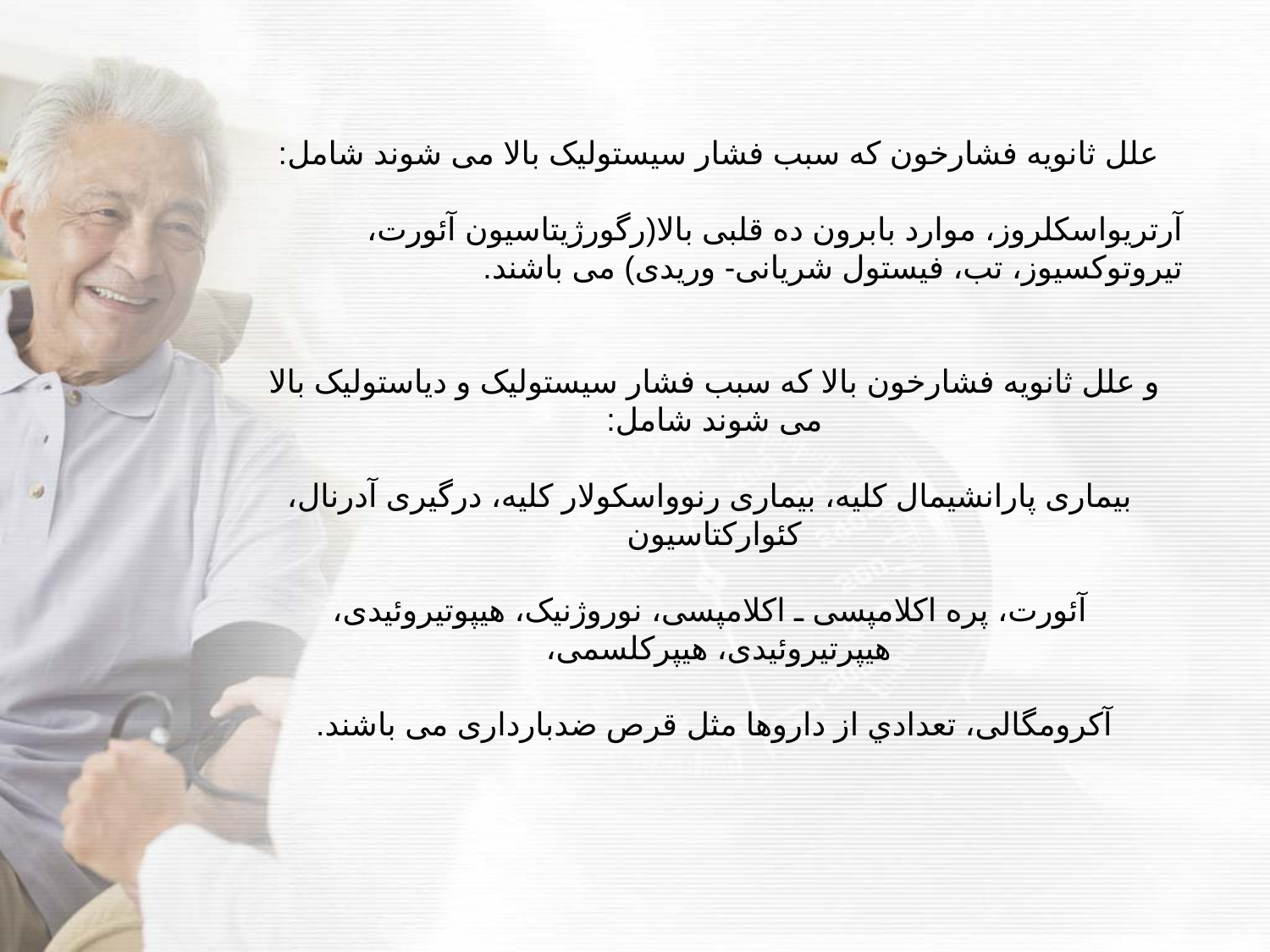

علل ثانویه فشارخون که سبب فشار سیستولیک بالا می شوند شامل:

آرتریواسکلروز، موارد بابرون ده قلبی بالا(رگورژیتاسیون آئورت، تیروتوکسیوز، تب، فیستول شریانی- وریدی) می باشند.

و علل ثانویه فشارخون بالا که سبب فشار سیستولیک و دیاستولیک بالا می شوند شامل:

 بیماری پارانشیمال کلیه، بیماری رنوواسکولار کلیه، درگیری آدرنال، کئوارکتاسیون

 آئورت، پره اکلامپسی ـ اکلامپسی، نوروژنیک، هیپوتیروئیدی، هیپرتیروئیدی، هیپرکلسمی،

آکرومگالی، تعدادي از داروها مثل قرص ضدبارداری می باشند.